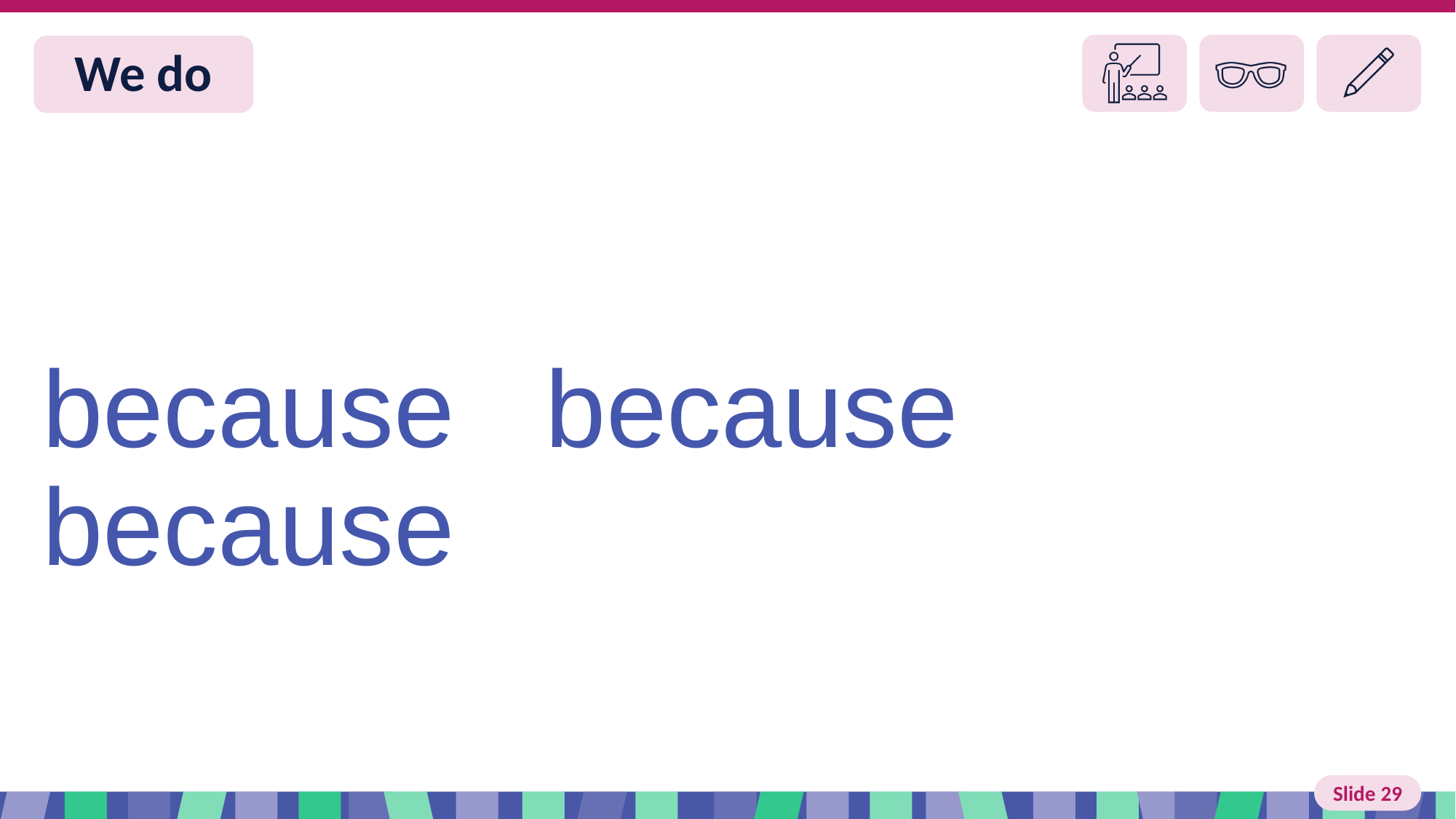

# Slide 29 We do
because   because  because